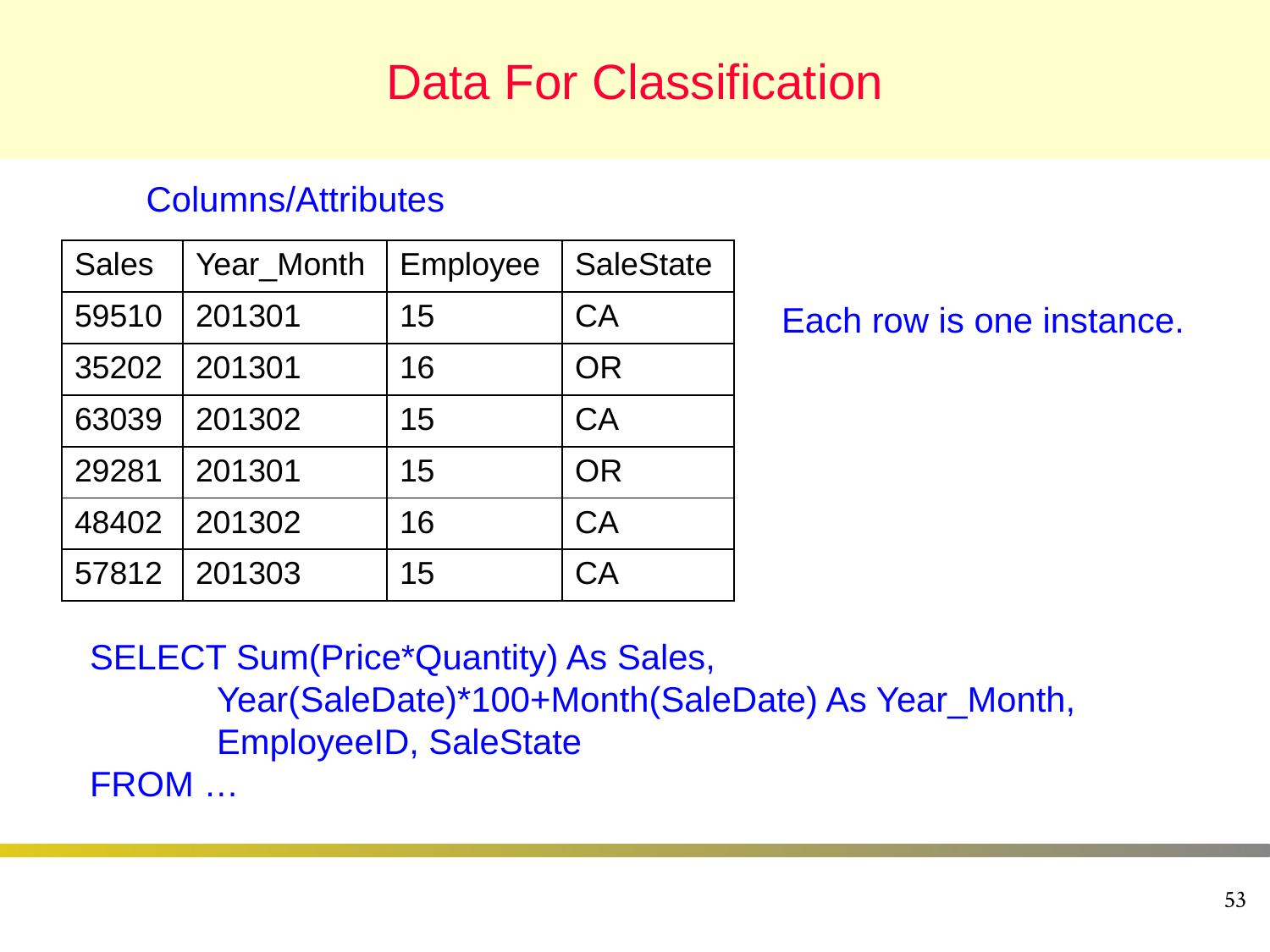

# Data For Classification
Columns/Attributes
| Sales | Year\_Month | Employee | SaleState |
| --- | --- | --- | --- |
| 59510 | 201301 | 15 | CA |
| 35202 | 201301 | 16 | OR |
| 63039 | 201302 | 15 | CA |
| 29281 | 201301 | 15 | OR |
| 48402 | 201302 | 16 | CA |
| 57812 | 201303 | 15 | CA |
Each row is one instance.
SELECT Sum(Price*Quantity) As Sales,
	Year(SaleDate)*100+Month(SaleDate) As Year_Month,
	EmployeeID, SaleState
FROM …
53